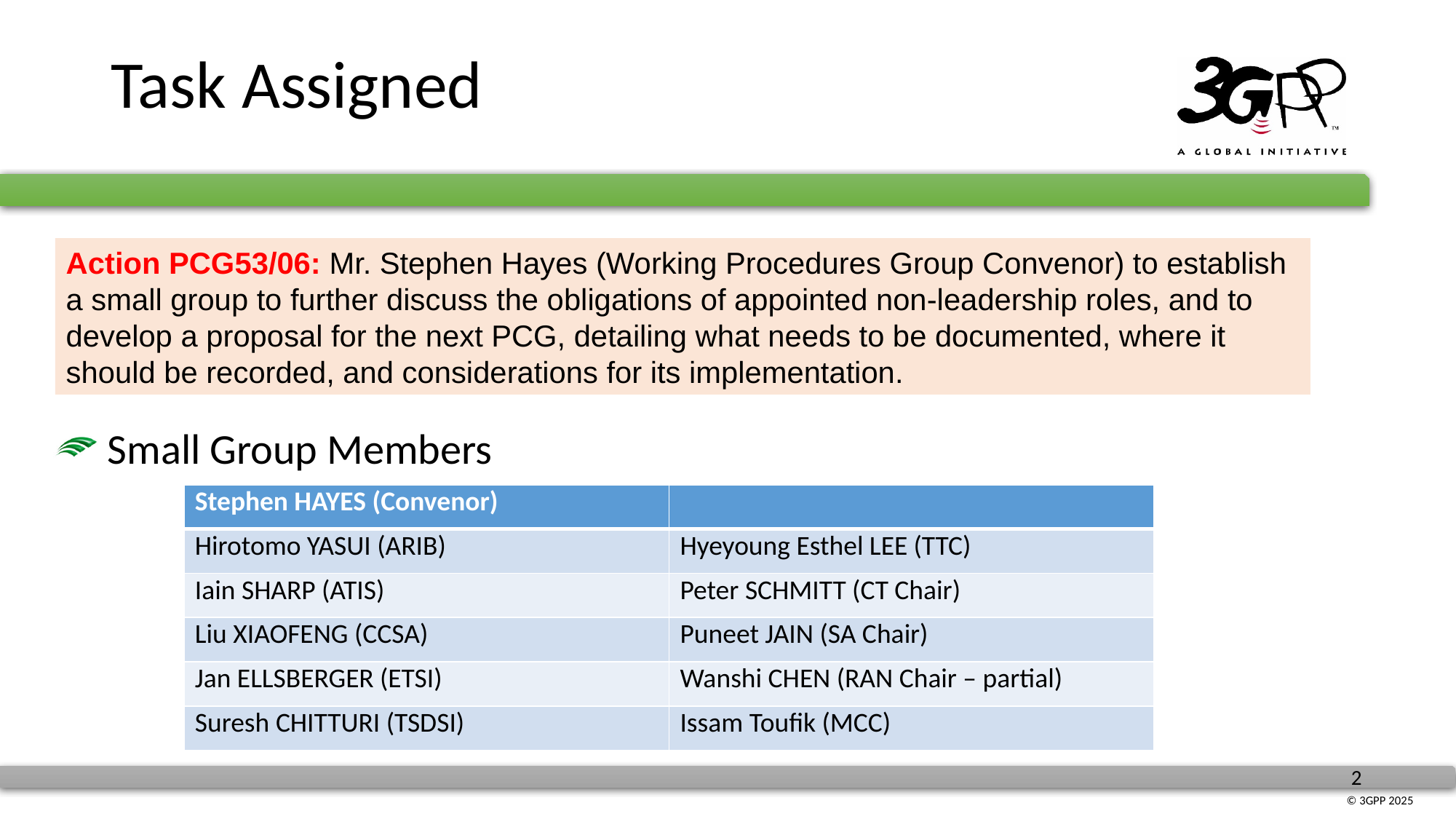

# Task Assigned
Action PCG53/06: Mr. Stephen Hayes (Working Procedures Group Convenor) to establish a small group to further discuss the obligations of appointed non-leadership roles, and to develop a proposal for the next PCG, detailing what needs to be documented, where it should be recorded, and considerations for its implementation.
 Small Group Members

| Stephen HAYES (Convenor) |  |
| --- | --- |
| Hirotomo YASUI (ARIB) | Hyeyoung Esthel LEE (TTC) |
| Iain SHARP (ATIS) | Peter SCHMITT (CT Chair) |
| Liu XIAOFENG (CCSA) | Puneet JAIN (SA Chair) |
| Jan ELLSBERGER (ETSI) | Wanshi CHEN (RAN Chair – partial) |
| Suresh CHITTURI (TSDSI) | Issam Toufik (MCC) |